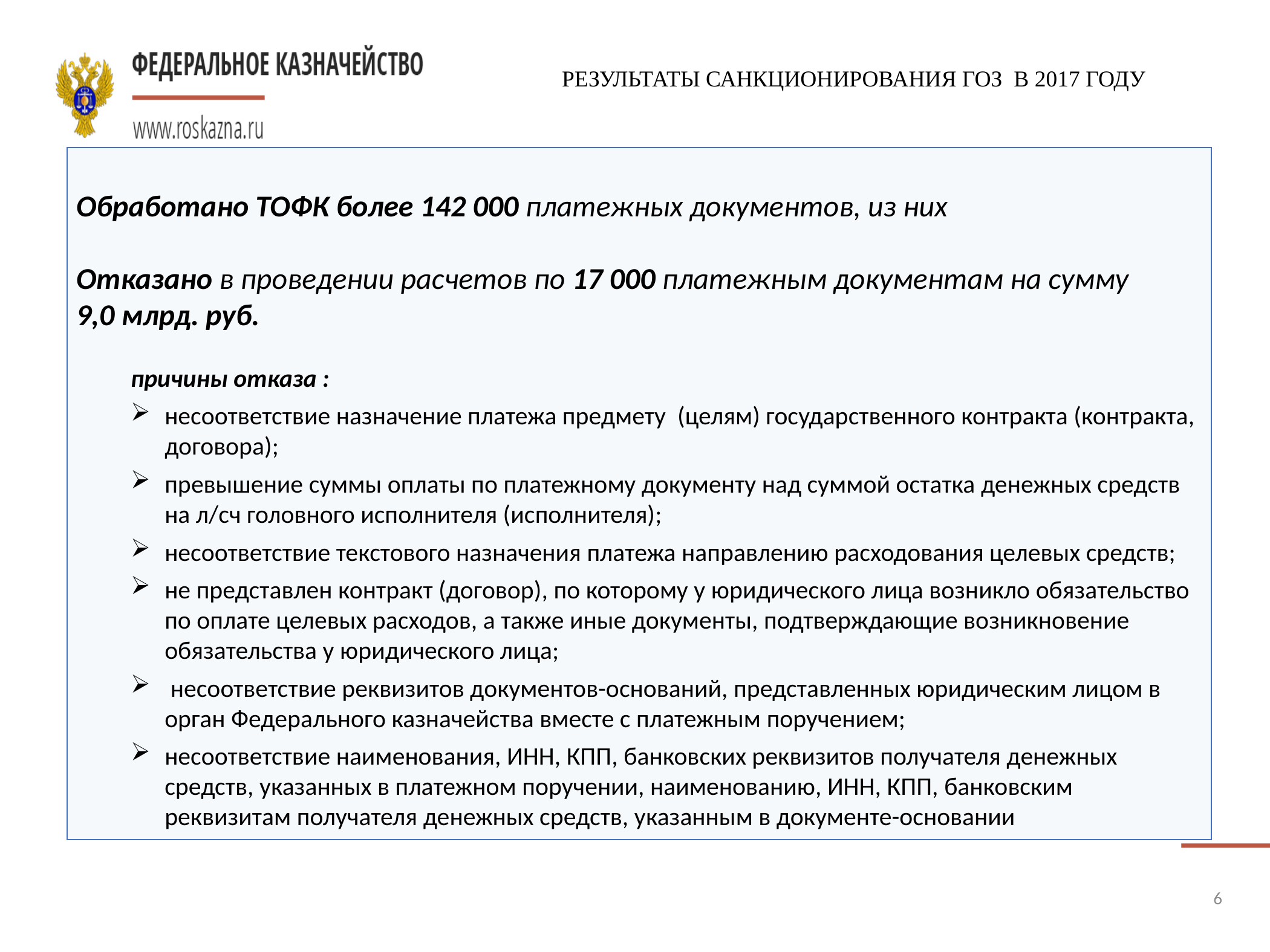

РЕЗУЛЬТАТЫ САНКЦИОНИРОВАНИЯ ГОЗ  В 2017 ГОДУ

Обработано ТОФК более 142 000 платежных документов, из них

Отказано в проведении расчетов по 17 000 платежным документам на сумму
9,0 млрд. руб.

причины отказа :
несоответствие назначение платежа предмету  (целям) государственного контракта (контракта, договора);
превышение суммы оплаты по платежному документу над суммой остатка денежных средств на л/сч головного исполнителя (исполнителя);
несоответствие текстового назначения платежа направлению расходования целевых средств;
не представлен контракт (договор), по которому у юридического лица возникло обязательство по оплате целевых расходов, а также иные документы, подтверждающие возникновение  обязательства у юридического лица;
 несоответствие реквизитов документов-оснований, представленных юридическим лицом в орган Федерального казначейства вместе с платежным поручением;
несоответствие наименования, ИНН, КПП, банковских реквизитов получателя денежных средств, указанных в платежном поручении, наименованию, ИНН, КПП, банковским реквизитам получателя денежных средств, указанным в документе-основании
6